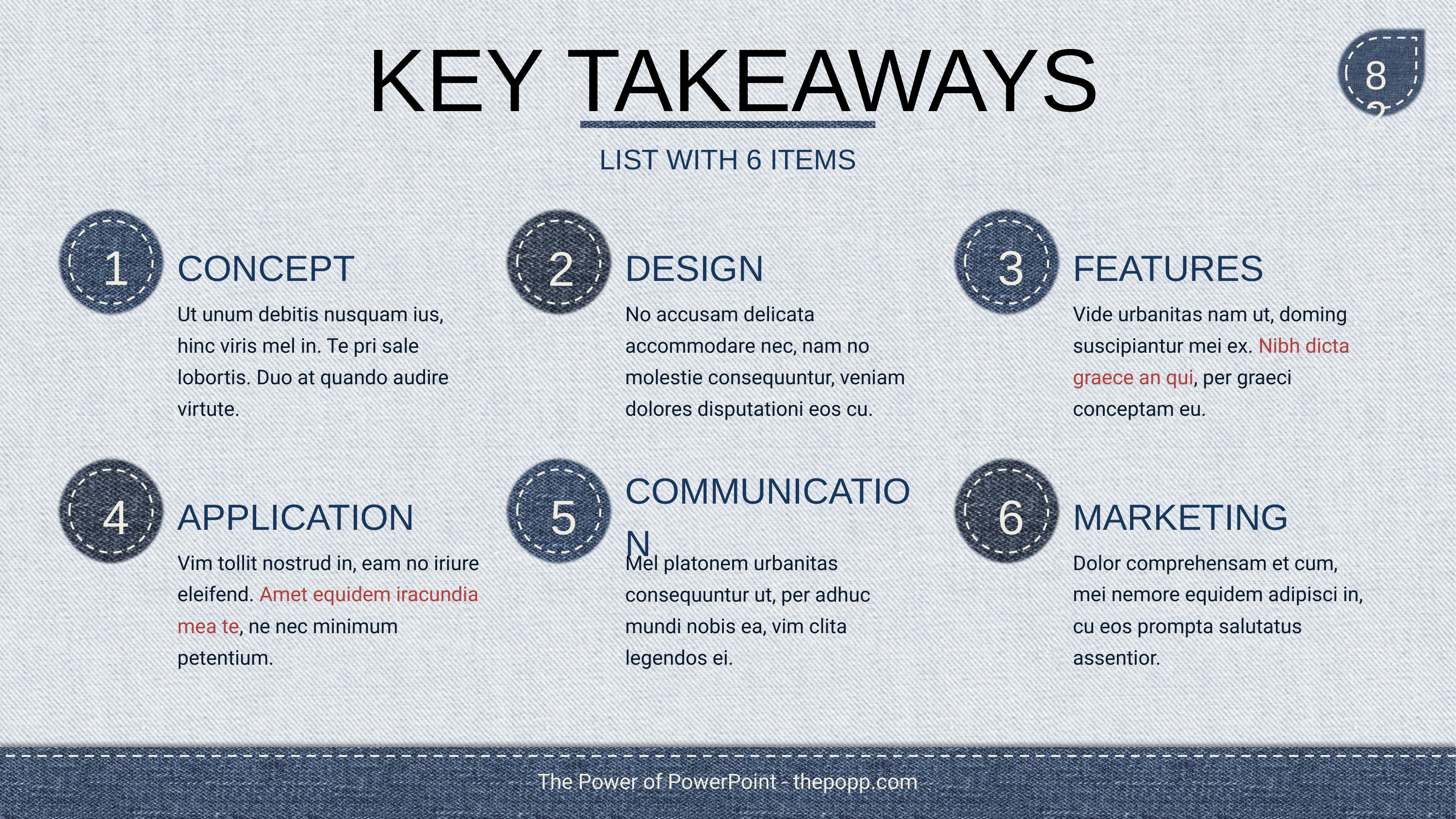

# KEY TAKEAWAYS
82
LIST WITH 6 ITEMS
1
3
2
CONCEPT
DESIGN
FEATURES
Ut unum debitis nusquam ius, hinc viris mel in. Te pri sale lobortis. Duo at quando audire virtute.
No accusam delicata accommodare nec, nam no molestie consequuntur, veniam dolores disputationi eos cu.
Vide urbanitas nam ut, doming suscipiantur mei ex. Nibh dicta graece an qui, per graeci conceptam eu.
4
5
6
APPLICATION
COMMUNICATION
MARKETING
Vim tollit nostrud in, eam no iriure eleifend. Amet equidem iracundia mea te, ne nec minimum petentium.
Mel platonem urbanitas consequuntur ut, per adhuc mundi nobis ea, vim clita legendos ei.
Dolor comprehensam et cum, mei nemore equidem adipisci in, cu eos prompta salutatus assentior.

The Power of PowerPoint - thepopp.com